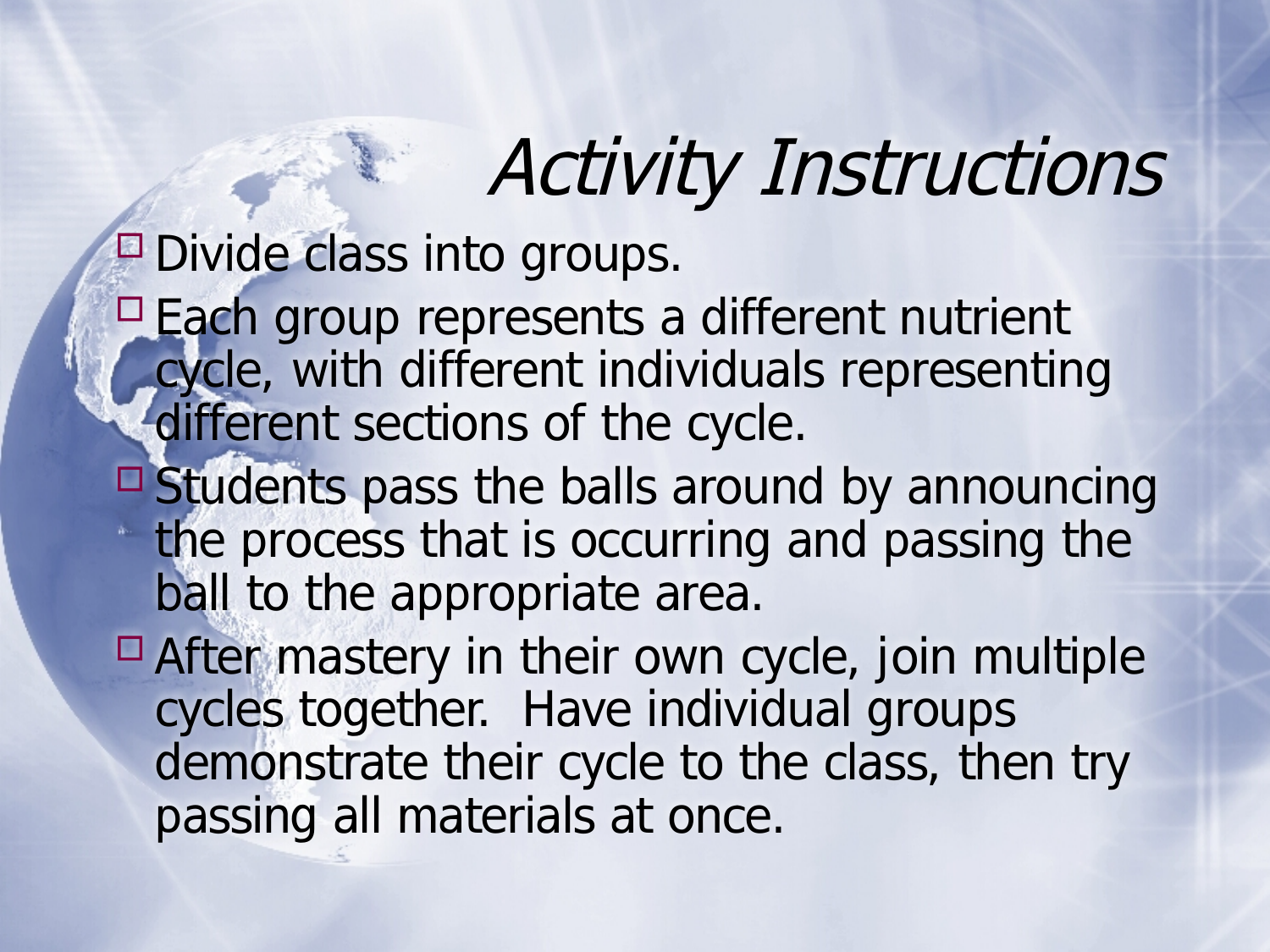

# Activity Instructions
Divide class into groups.
Each group represents a different nutrient cycle, with different individuals representing different sections of the cycle.
Students pass the balls around by announcing the process that is occurring and passing the ball to the appropriate area.
After mastery in their own cycle, join multiple cycles together.  Have individual groups demonstrate their cycle to the class, then try passing all materials at once.